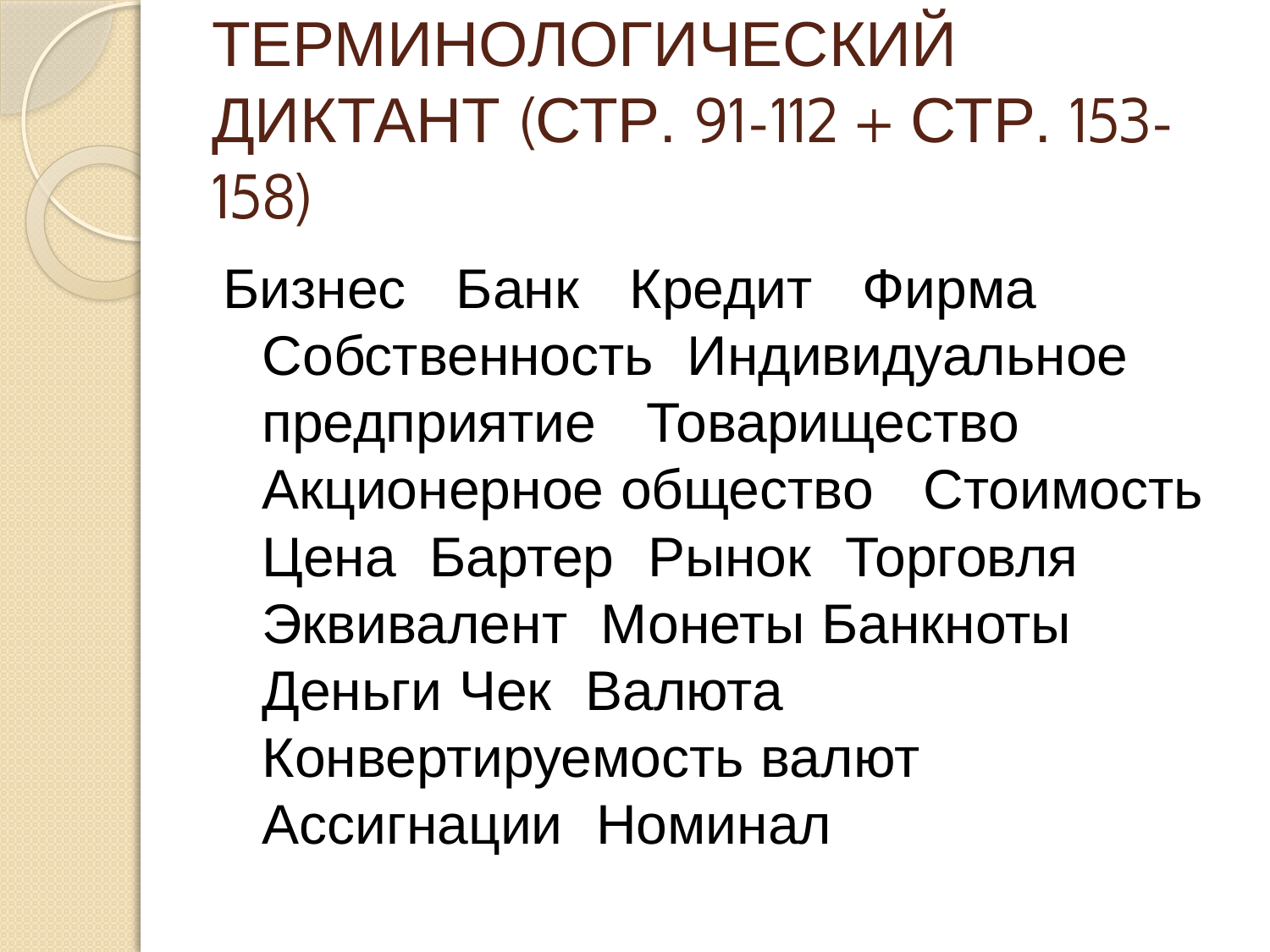

# ТЕРМИНОЛОГИЧЕСКИЙ ДИКТАНТ (СТР. 91-112 + СТР. 153-158)
Бизнес   Банк   Кредит   Фирма   Собственность  Индивидуальное предприятие   Товарищество  Акционерное общество   Стоимость  Цена  Бартер  Рынок  Торговля  Эквивалент  Монеты Банкноты Деньги Чек  Валюта Конвертируемость валют Ассигнации  Номинал